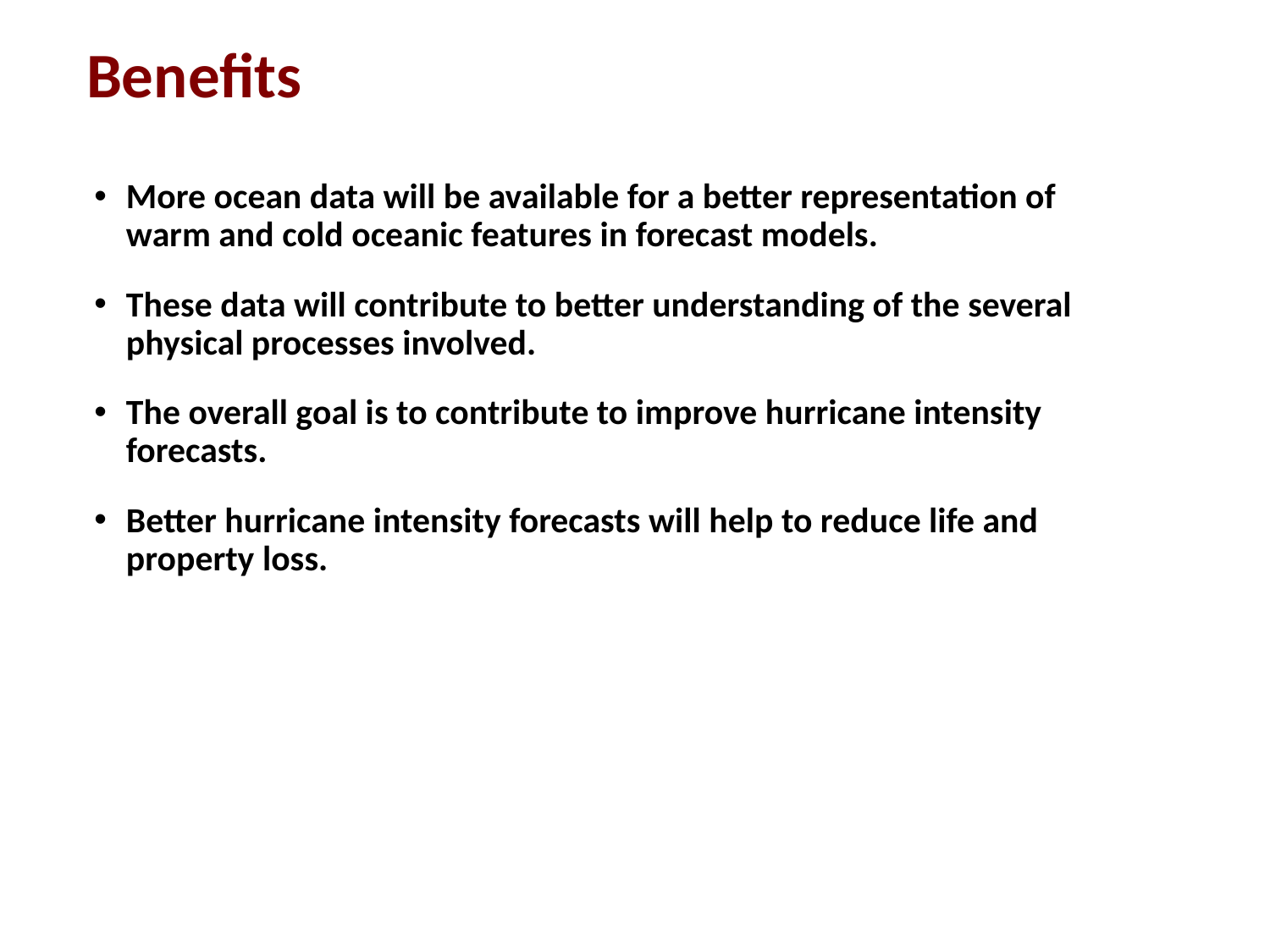

# Benefits
More ocean data will be available for a better representation of warm and cold oceanic features in forecast models.
These data will contribute to better understanding of the several physical processes involved.
The overall goal is to contribute to improve hurricane intensity forecasts.
Better hurricane intensity forecasts will help to reduce life and property loss.